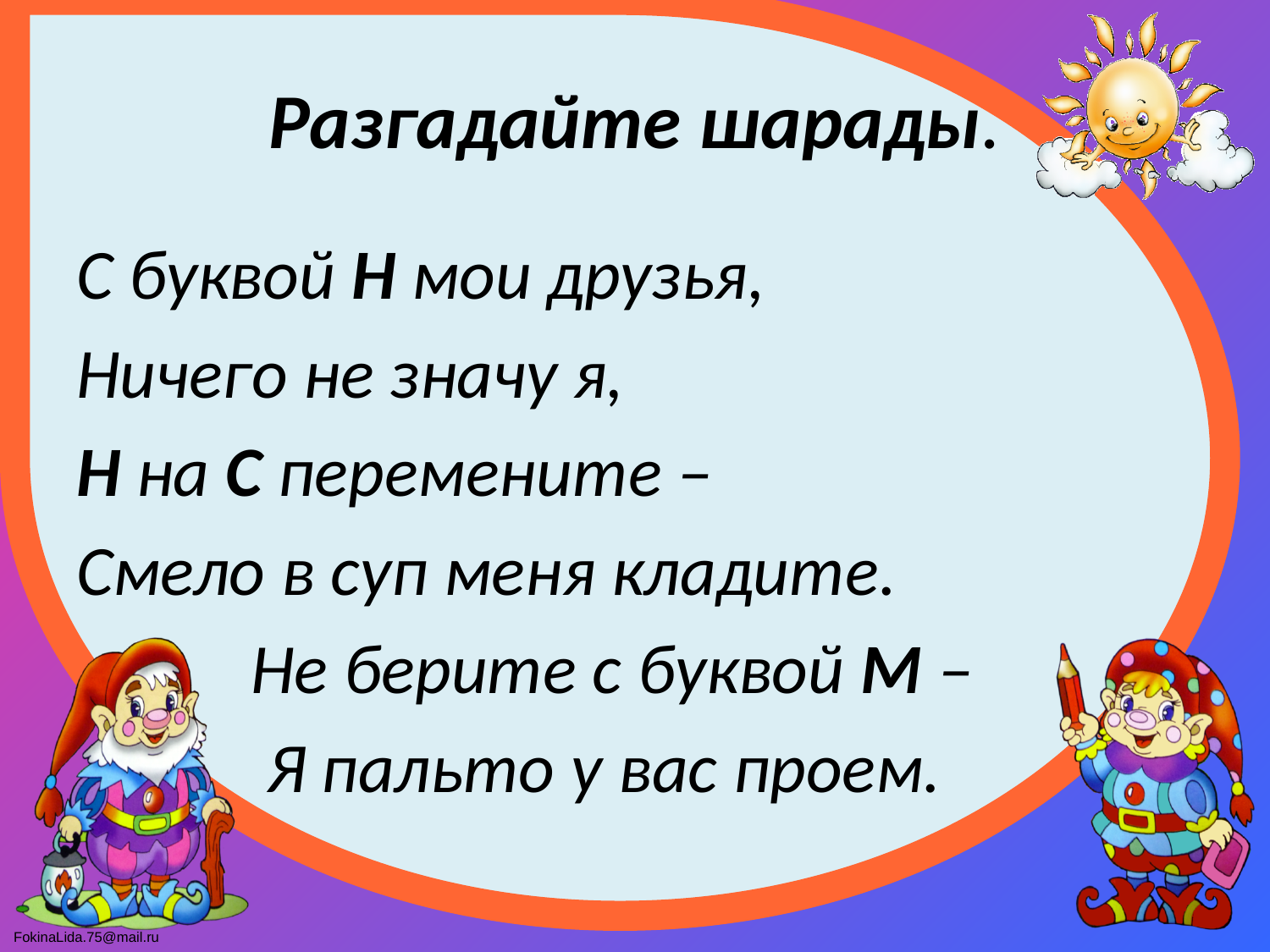

# Разгадайте шарады.
С буквой Н мои друзья,
Ничего не значу я,
Н на С перемените –
Смело в суп меня кладите.
           Не берите с буквой М –
            Я пальто у вас проем.